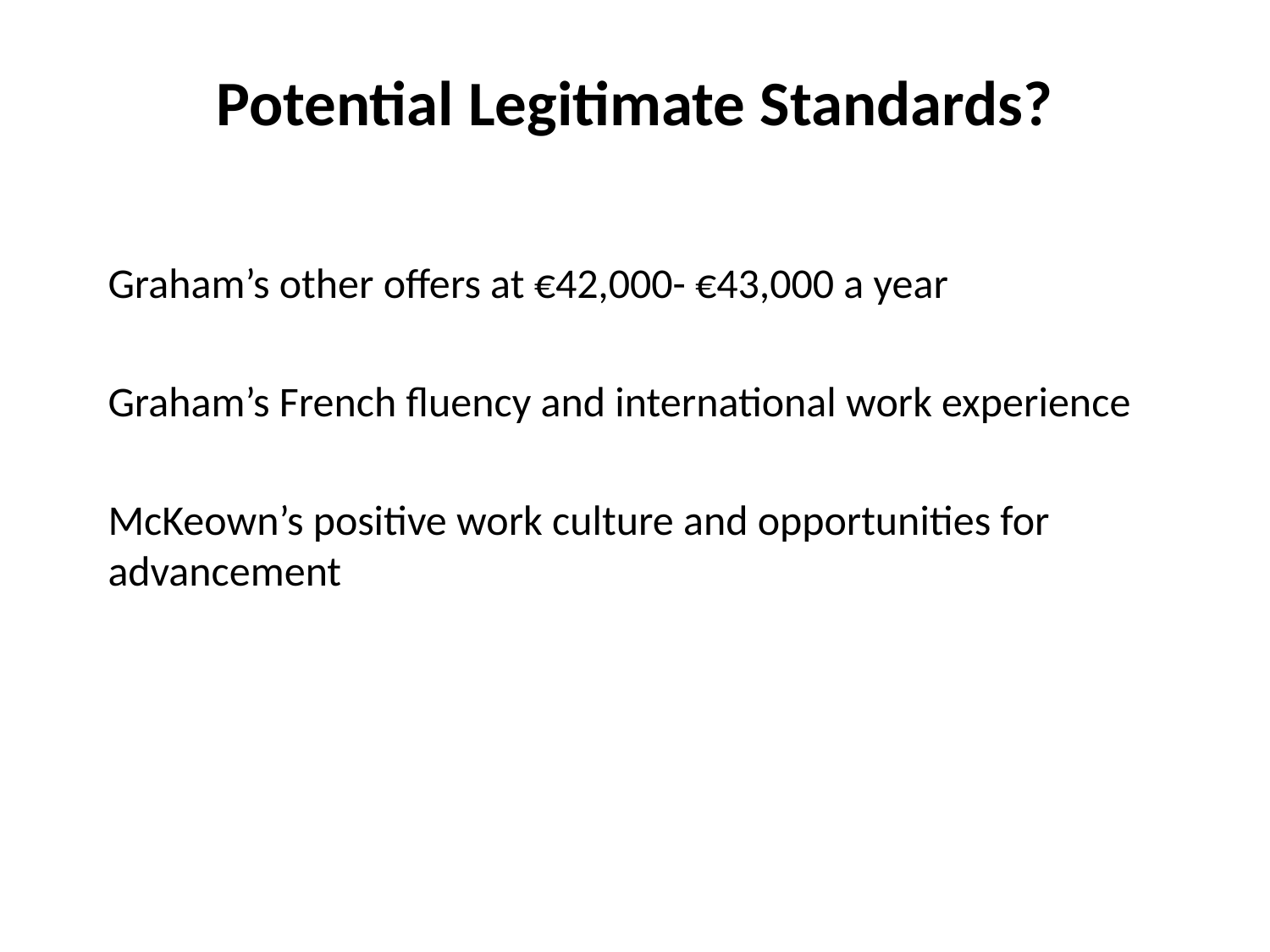

# Potential Legitimate Standards?
Graham’s other offers at €42,000- €43,000 a year

Graham’s French fluency and international work experience

McKeown’s positive work culture and opportunities for advancement